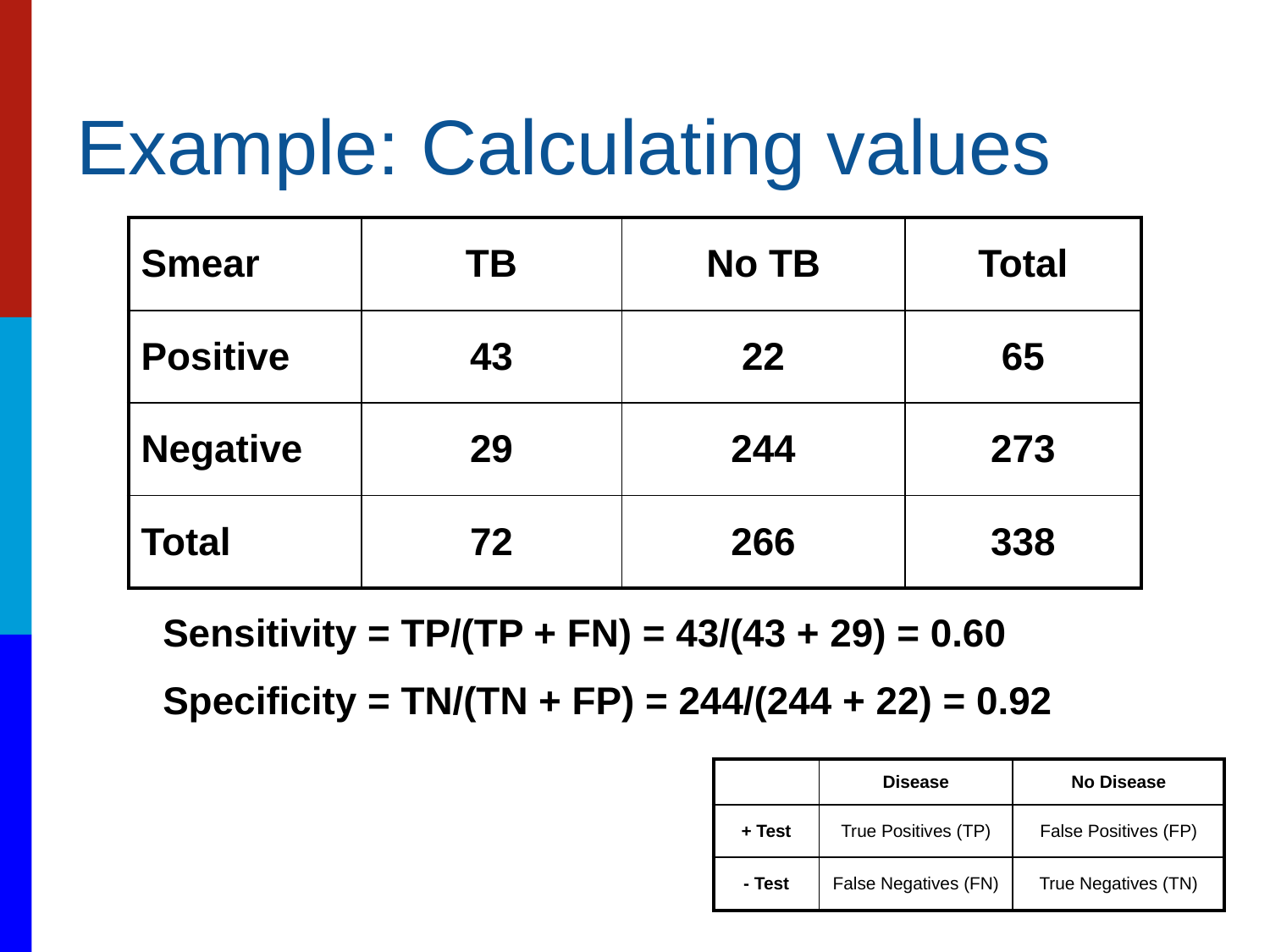

# Example: Calculating values
| Smear | TB | No TB | Total |
| --- | --- | --- | --- |
| Positive | 43 | 22 | 65 |
| Negative | 29 | 244 | 273 |
| Total | 72 | 266 | 338 |
Sensitivity = TP/(TP + FN) = 43/(43 + 29) = 0.60
Specificity = TN/(TN + FP) = 244/(244 + 22) = 0.92
|  | Disease | No Disease |
| --- | --- | --- |
| + Test | True Positives (TP) | False Positives (FP) |
| - Test | False Negatives (FN) | True Negatives (TN) |